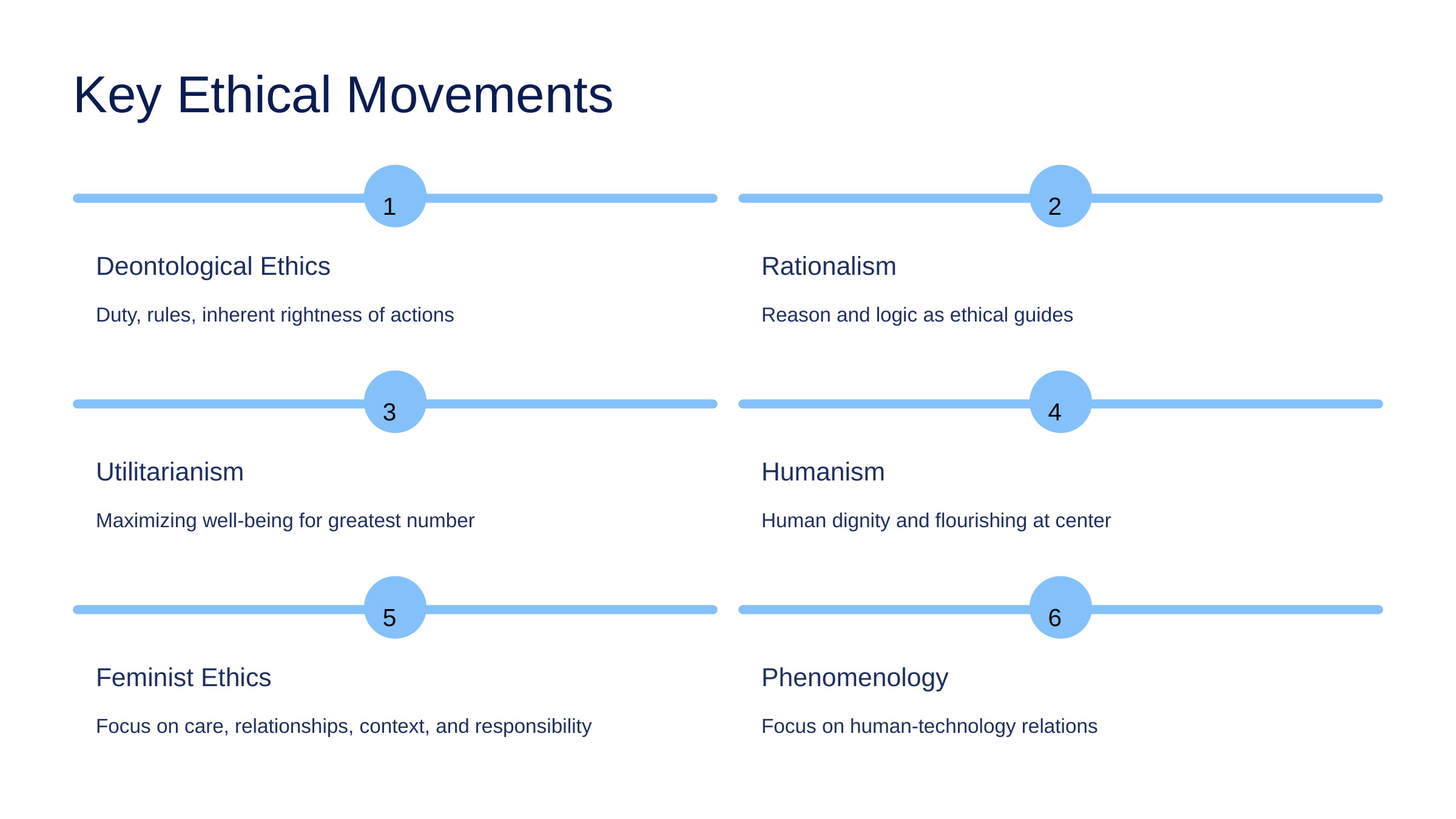

Key Ethical Movements

1
2

Deontological Ethics
Rationalism
Duty, rules, inherent rightness of actions
Reason and logic as ethical guides

3
4

Utilitarianism
Humanism
Maximizing well-being for greatest number
Human dignity and flourishing at center

5
6

Feminist Ethics
Phenomenology
Focus on care, relationships, context, and responsibility
Focus on human-technology relations